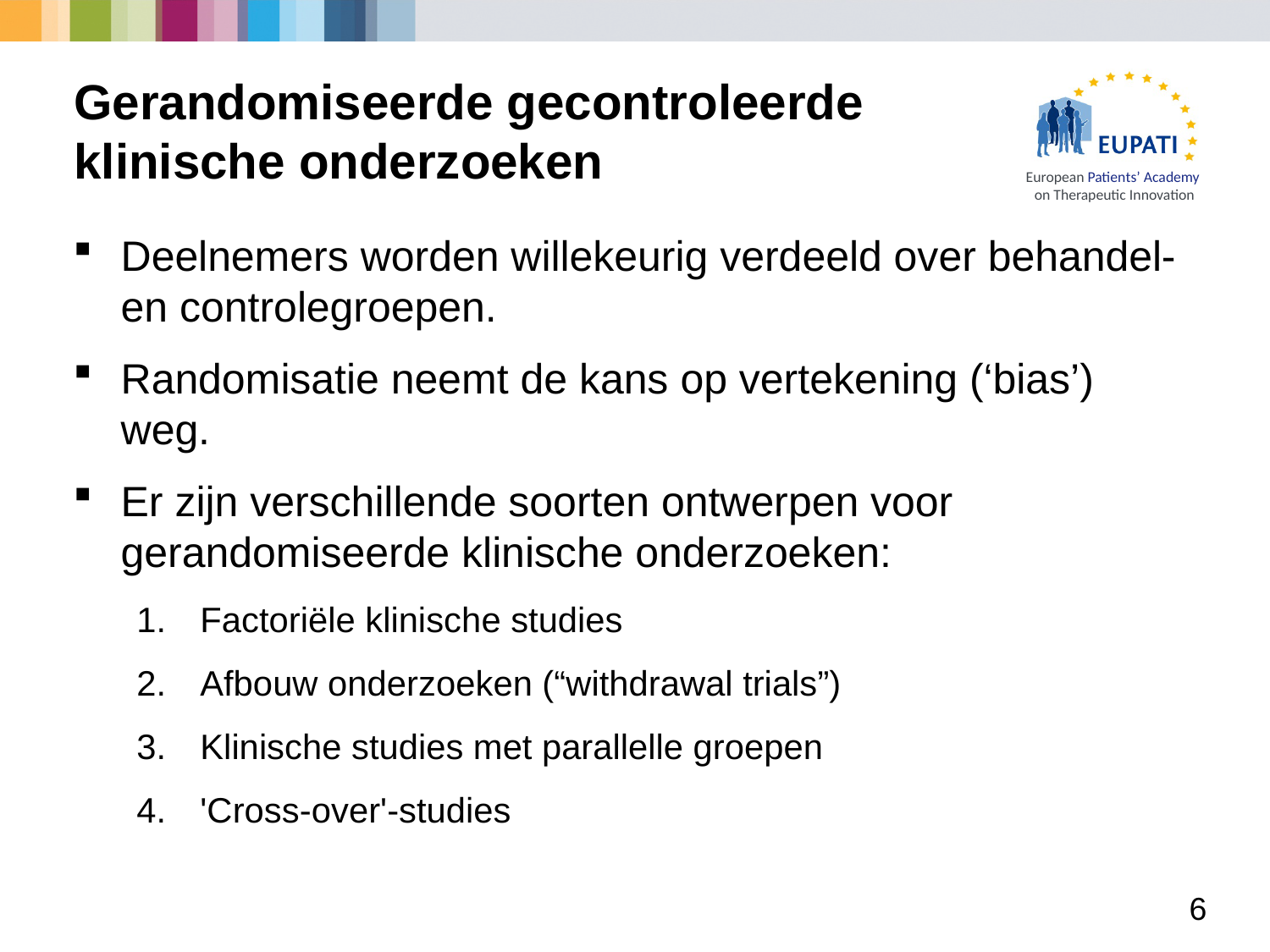

# Gerandomiseerde gecontroleerde klinische onderzoeken
Deelnemers worden willekeurig verdeeld over behandel- en controlegroepen.
Randomisatie neemt de kans op vertekening (‘bias’) weg.
Er zijn verschillende soorten ontwerpen voor gerandomiseerde klinische onderzoeken:
Factoriële klinische studies
Afbouw onderzoeken (“withdrawal trials”)
Klinische studies met parallelle groepen
'Cross-over'-studies
6